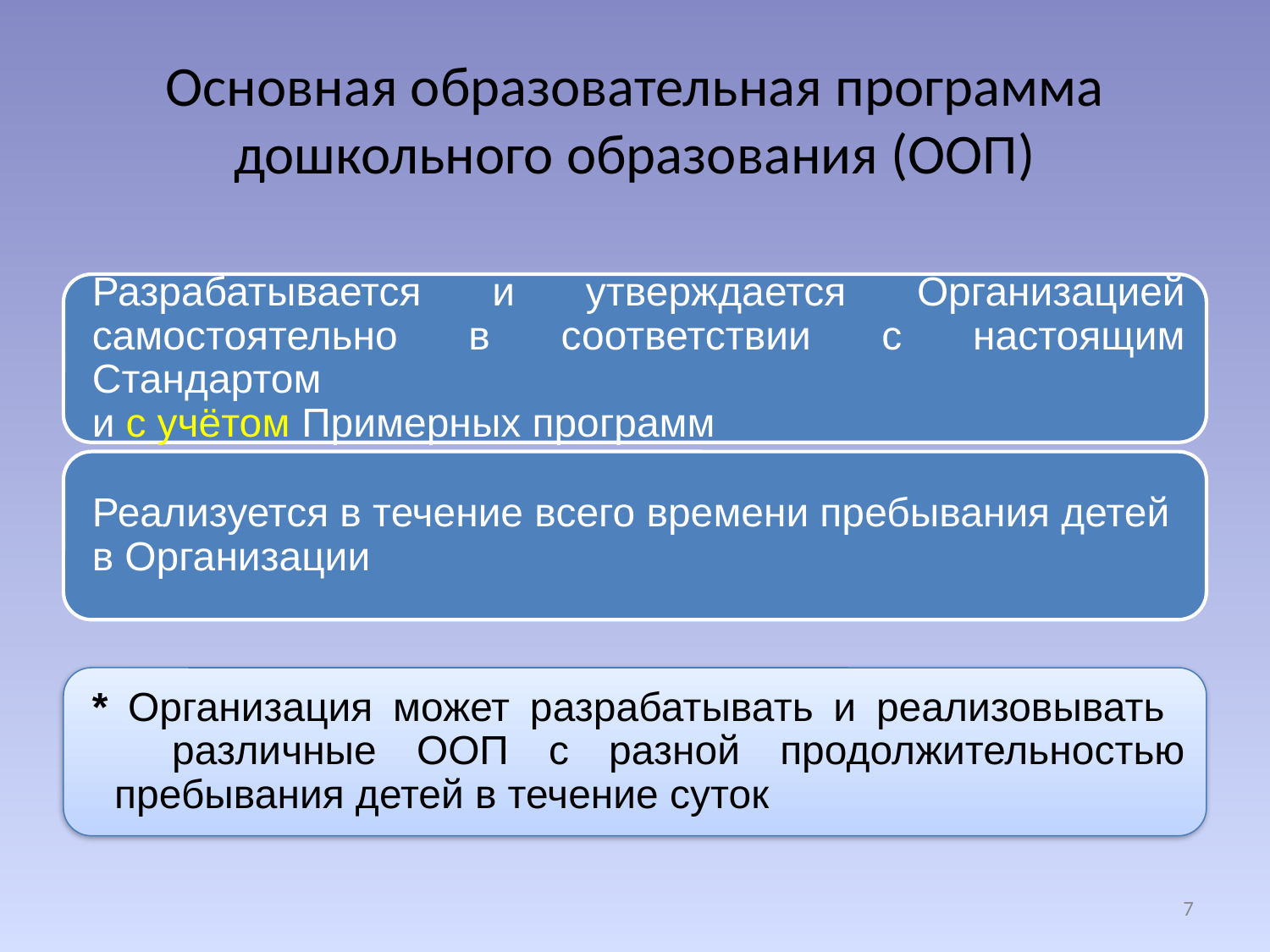

# Основная образовательная программа дошкольного образования (ООП)
Разрабатывается и утверждается Организацией самостоятельно в соответствии с настоящим Стандартом
и с учётом Примерных программ
Реализуется в течение всего времени пребывания детей в Организации
* Организация может разрабатывать и реализовывать
  различные ООП с разной продолжительностью
  пребывания детей в течение суток
7